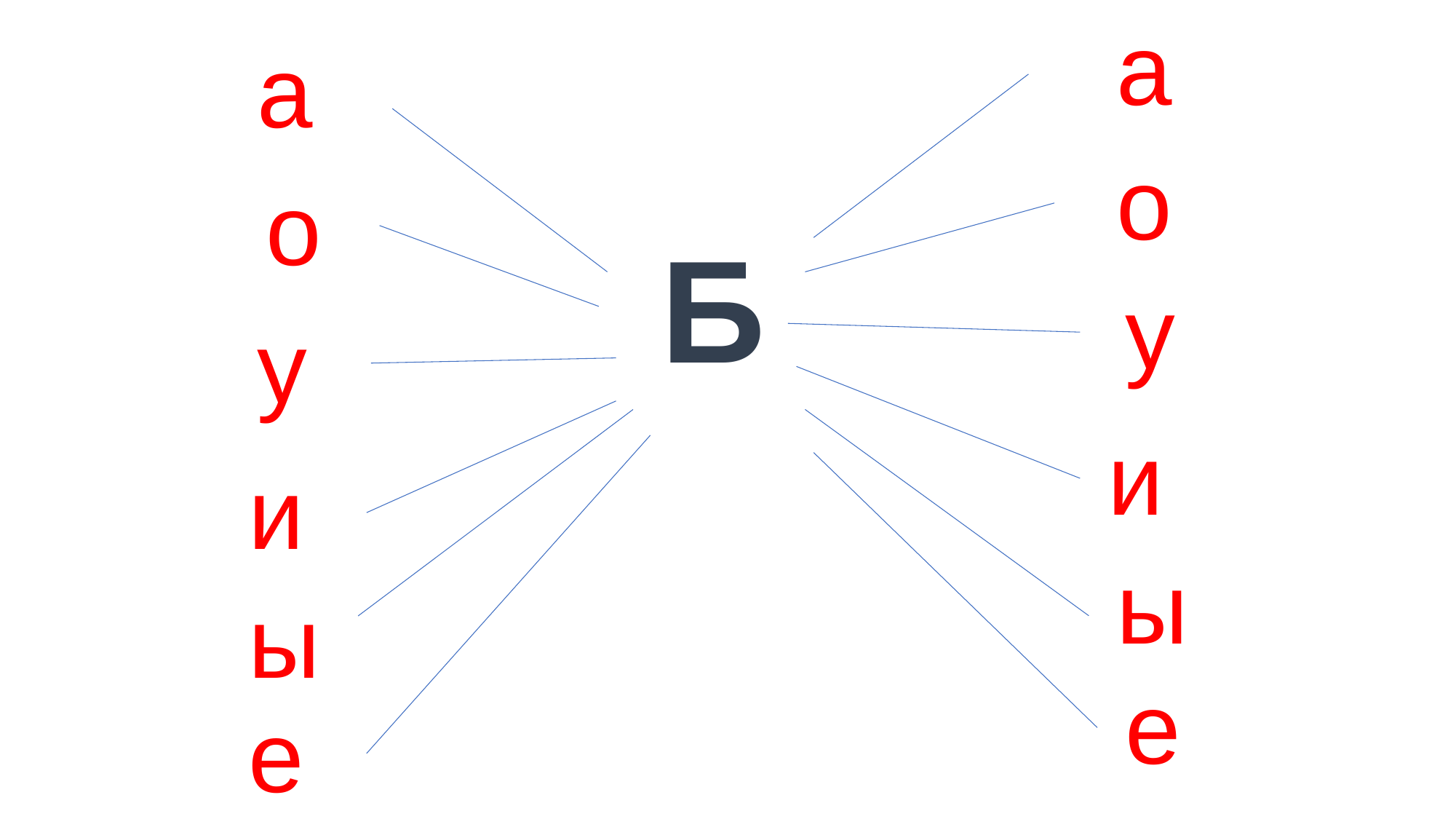

а
о
у
и
ы
е
а
о
у
и
ы
е
Б